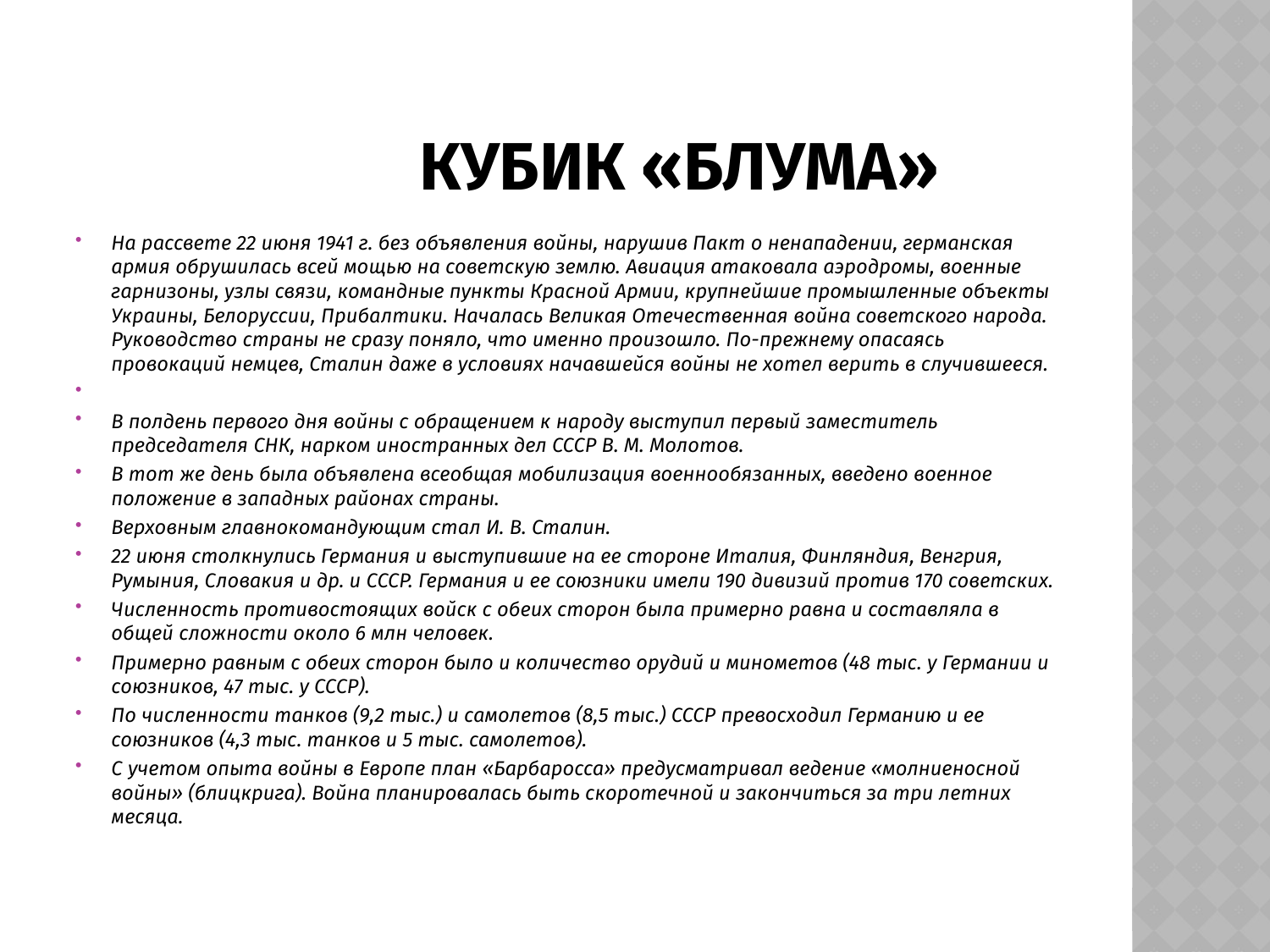

# кубик «Блума»
На рассвете 22 июня 1941 г. без объявления войны, нарушив Пакт о ненападении, германская армия обрушилась всей мощью на советскую землю. Авиация атаковала аэродромы, военные гарнизоны, узлы связи, командные пункты Красной Армии, крупнейшие промышленные объекты Украины, Белоруссии, Прибалтики. Началась Великая Отечественная война советского народа. Руководство страны не сразу поняло, что именно произошло. По-прежнему опасаясь провокаций немцев, Сталин даже в условиях начавшейся войны не хотел верить в случившееся.

В полдень первого дня войны с обращением к народу выступил первый заместитель председателя СНК, нарком иностранных дел СССР В. М. Молотов.
В тот же день была объявлена всеобщая мобилизация военнообязанных, введено военное положение в западных районах страны.
Верховным главнокомандующим стал И. В. Сталин.
22 июня столкнулись Германия и выступившие на ее стороне Италия, Финляндия, Венгрия, Румыния, Словакия и др. и СССР. Германия и ее союзники имели 190 дивизий против 170 советских.
Численность противостоящих войск с обеих сторон была примерно равна и составляла в общей сложности около 6 млн человек.
Примерно равным с обеих сторон было и количество орудий и минометов (48 тыс. у Германии и союзников, 47 тыс. у СССР).
По численности танков (9,2 тыс.) и самолетов (8,5 тыс.) СССР превосходил Германию и ее союзников (4,3 тыс. танков и 5 тыс. самолетов).
С учетом опыта войны в Европе план «Барбаросса» предусматривал ведение «молниеносной войны» (блицкрига). Война планировалась быть скоротечной и закончиться за три летних месяца.